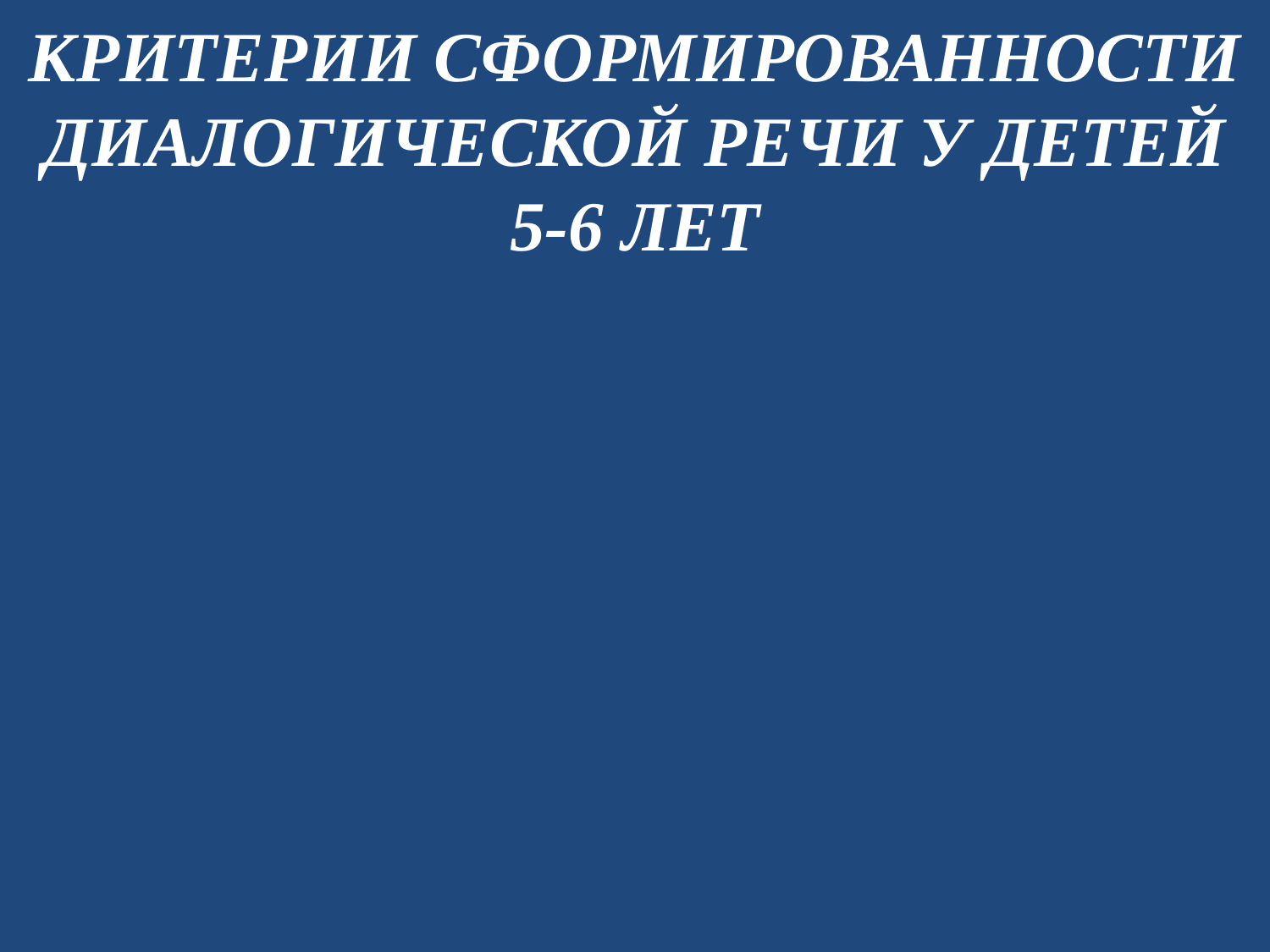

# КРИТЕРИИ СФОРМИРОВАННОСТИ ДИАЛОГИЧЕСКОЙ РЕЧИ У ДЕТЕЙ 5-6 ЛЕТ